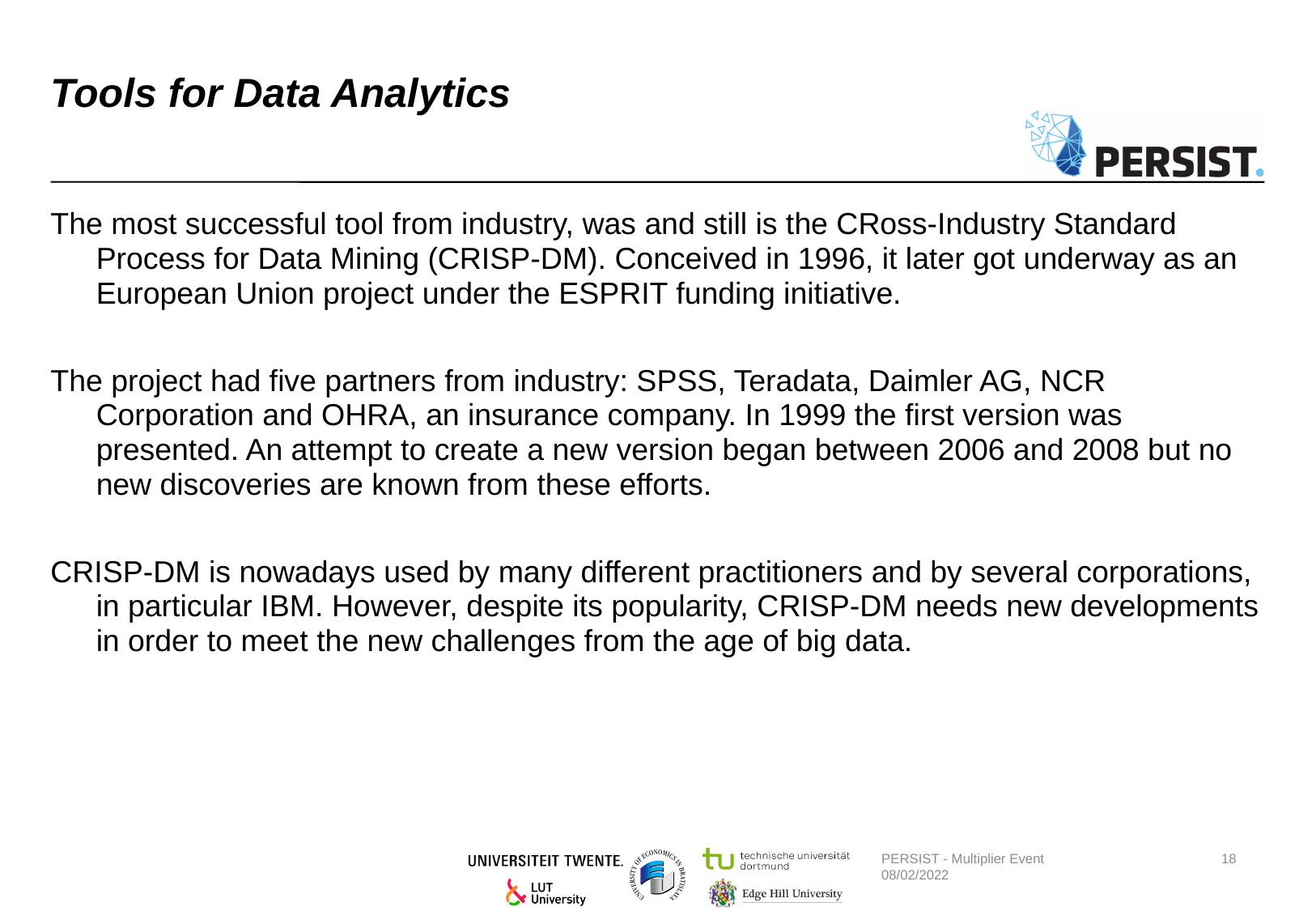

# Tools for Data Analytics

The most successful tool from industry, was and still is the CRoss-Industry Standard Process for Data Mining (CRISP-DM). Conceived in 1996, it later got underway as an European Union project under the ESPRIT funding initiative.

The project had five partners from industry: SPSS, Teradata, Daimler AG, NCR Corporation and OHRA, an insurance company. In 1999 the first version was presented. An attempt to create a new version began between 2006 and 2008 but no new discoveries are known from these efforts.

CRISP-DM is nowadays used by many different practitioners and by several corporations, in particular IBM. However, despite its popularity, CRISP-DM needs new developments in order to meet the new challenges from the age of big data.